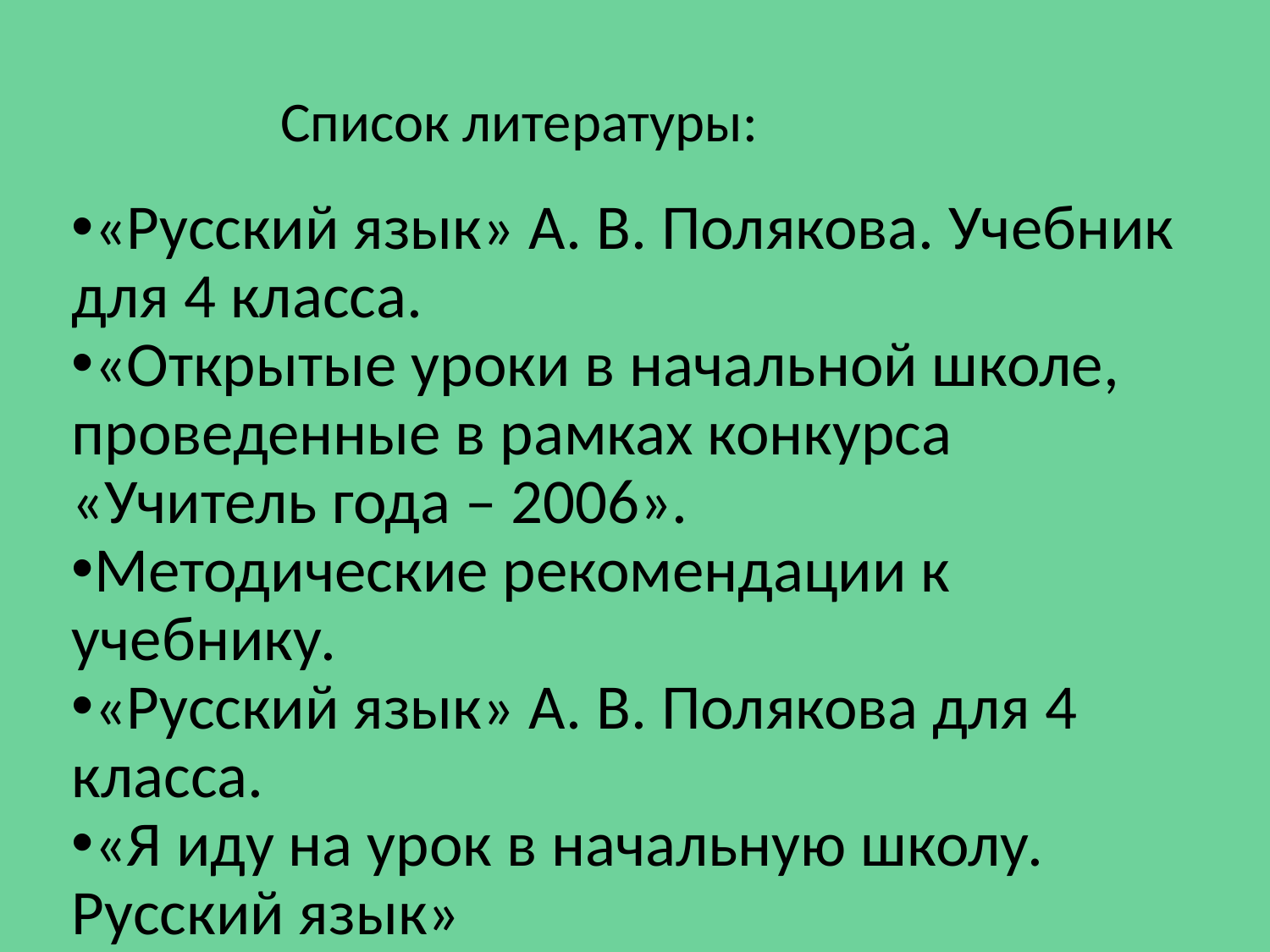

Список литературы:
«Русский язык» А. В. Полякова. Учебник для 4 класса.
«Открытые уроки в начальной школе, проведенные в рамках конкурса «Учитель года – 2006».
Методические рекомендации к учебнику.
«Русский язык» А. В. Полякова для 4 класса.
«Я иду на урок в начальную школу. Русский язык»